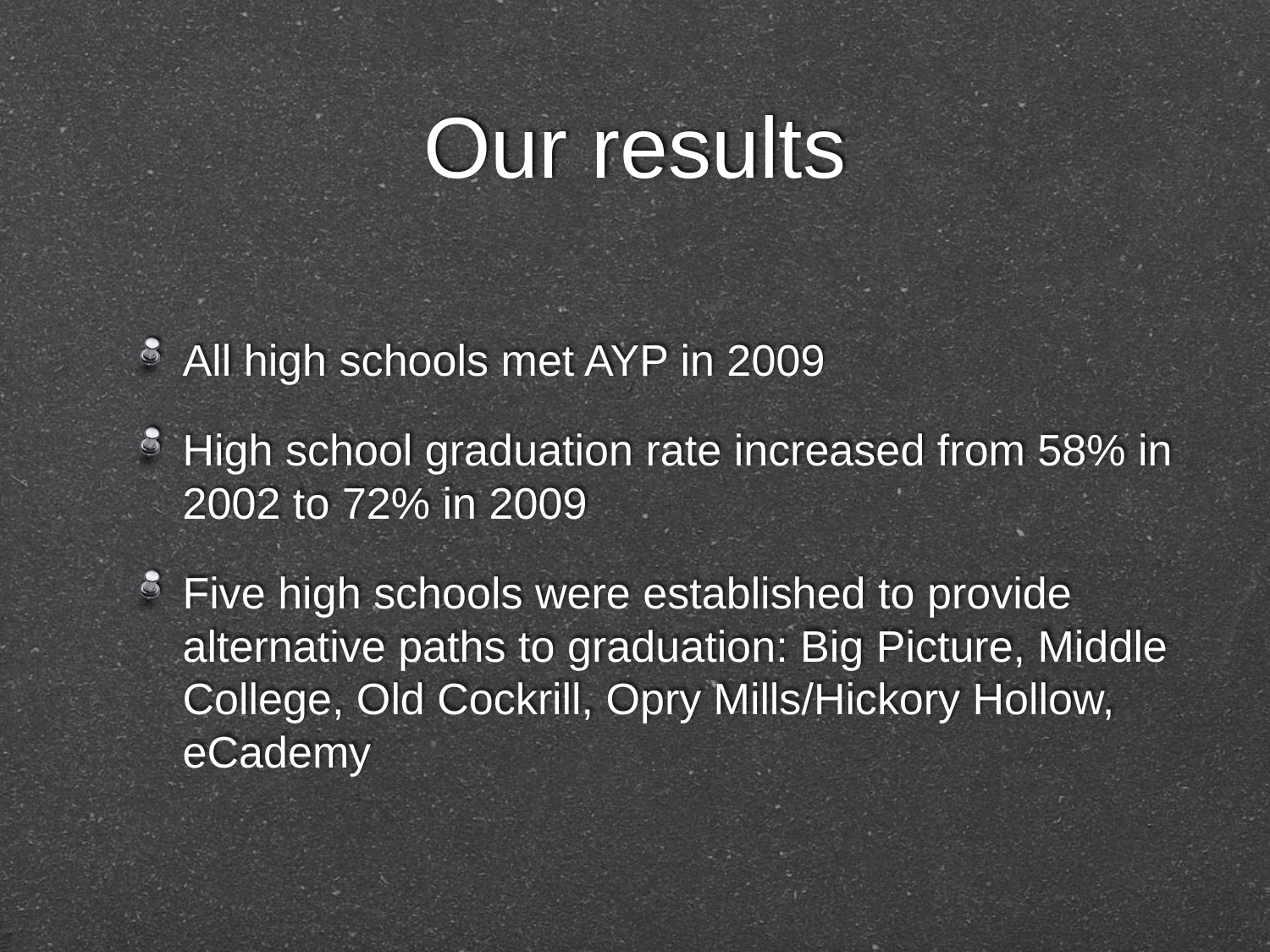

# Our results
All high schools met AYP in 2009
High school graduation rate increased from 58% in 2002 to 72% in 2009
Five high schools were established to provide alternative paths to graduation: Big Picture, Middle College, Old Cockrill, Opry Mills/Hickory Hollow, eCademy